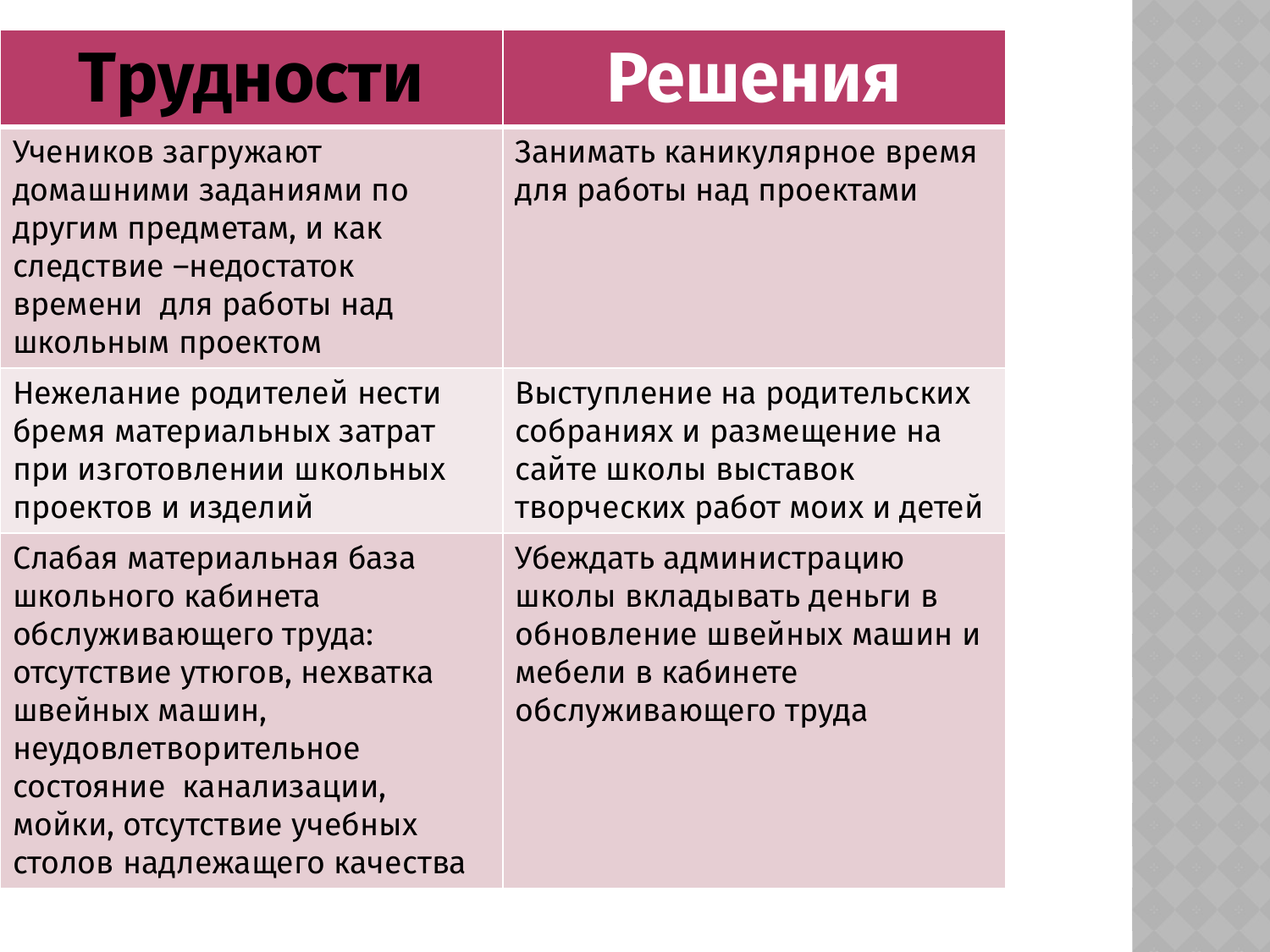

| Трудности | Решения |
| --- | --- |
| Учеников загружают домашними заданиями по другим предметам, и как следствие –недостаток времени для работы над школьным проектом | Занимать каникулярное время для работы над проектами |
| Нежелание родителей нести бремя материальных затрат при изготовлении школьных проектов и изделий | Выступление на родительских собраниях и размещение на сайте школы выставок творческих работ моих и детей |
| Слабая материальная база школьного кабинета обслуживающего труда: отсутствие утюгов, нехватка швейных машин, неудовлетворительное состояние канализации, мойки, отсутствие учебных столов надлежащего качества | Убеждать администрацию школы вкладывать деньги в обновление швейных машин и мебели в кабинете обслуживающего труда |